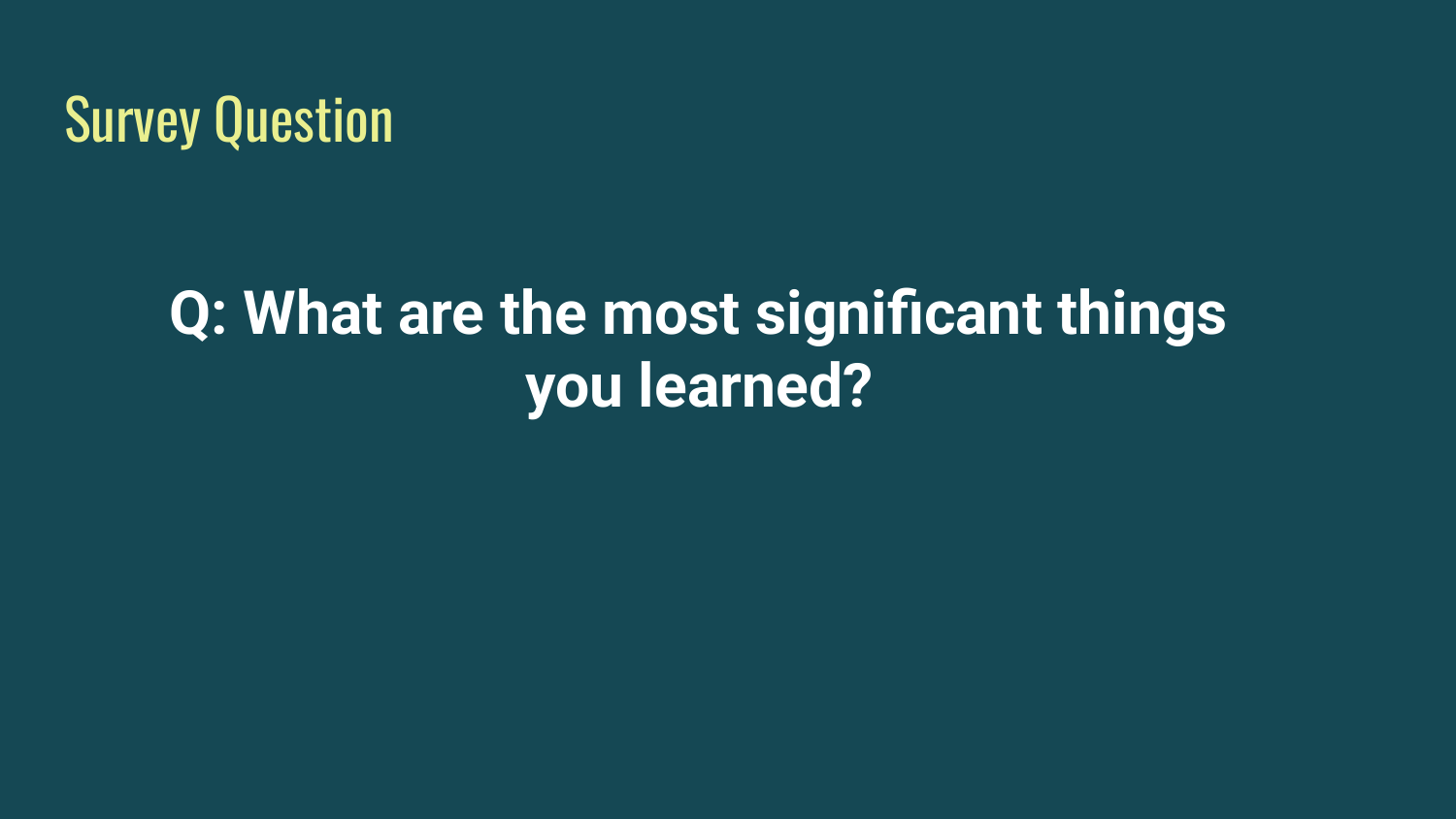

# Survey Question

Q: What are the most significant things you learned?